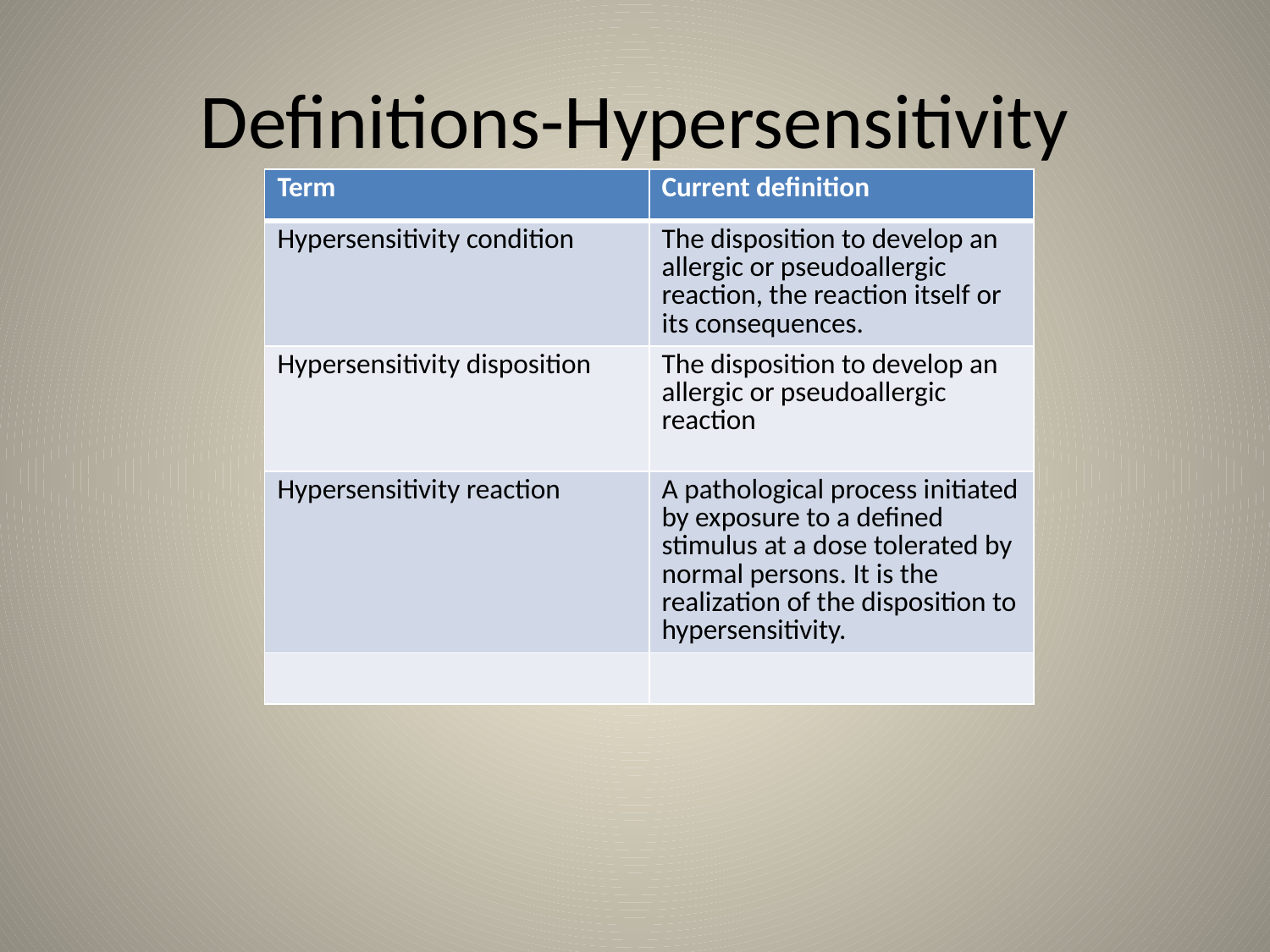

# Definitions-Hypersensitivity
| Term | Current definition |
| --- | --- |
| Hypersensitivity condition | The disposition to develop an allergic or pseudoallergic reaction, the reaction itself or its consequences. |
| Hypersensitivity disposition | The disposition to develop an allergic or pseudoallergic reaction |
| Hypersensitivity reaction | A pathological process initiated by exposure to a defined stimulus at a dose tolerated by normal persons. It is the realization of the disposition to hypersensitivity. |
|  |  |